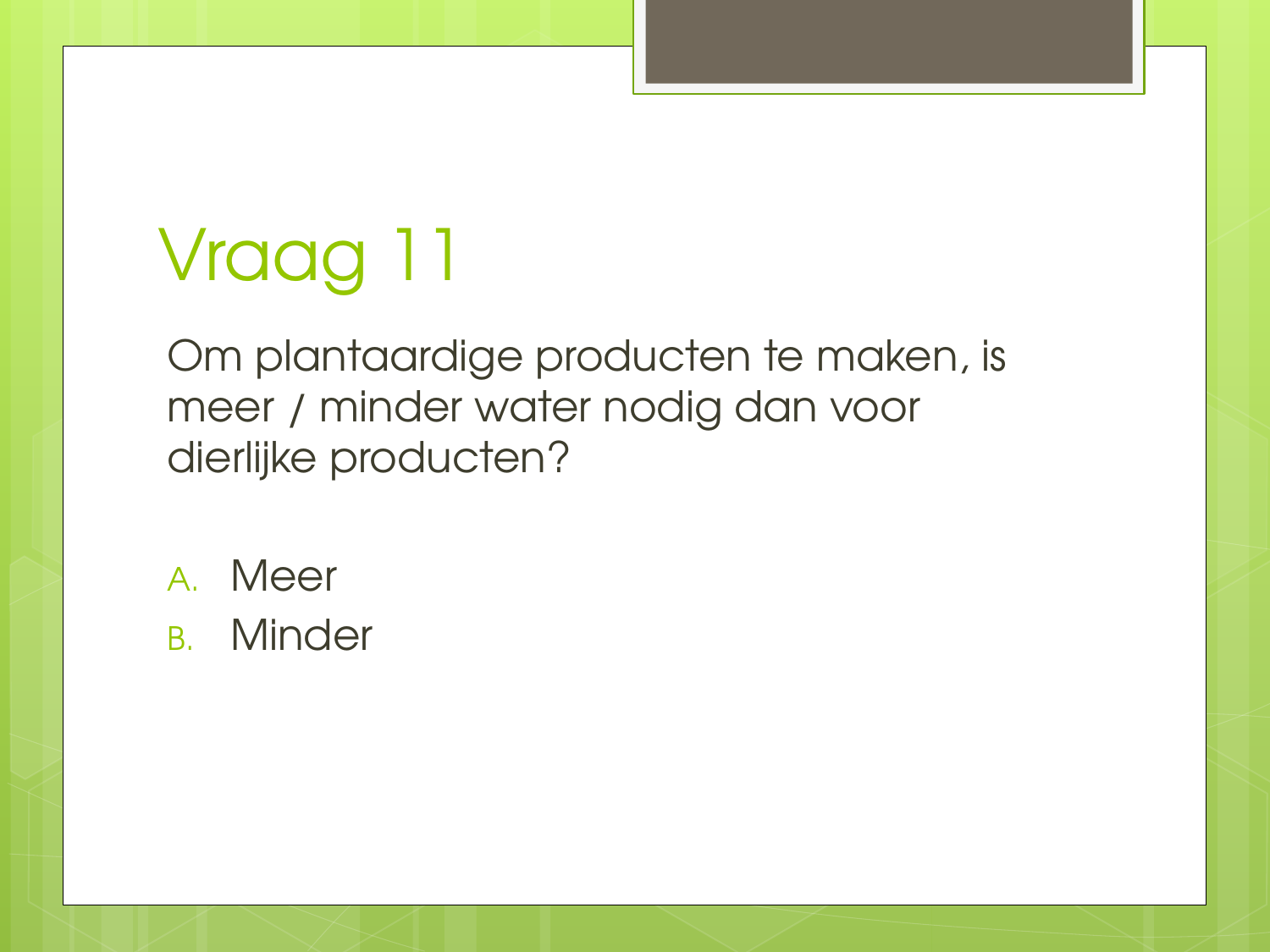

# Vraag 11
Om plantaardige producten te maken, is meer / minder water nodig dan voor dierlijke producten?

Meer
Minder